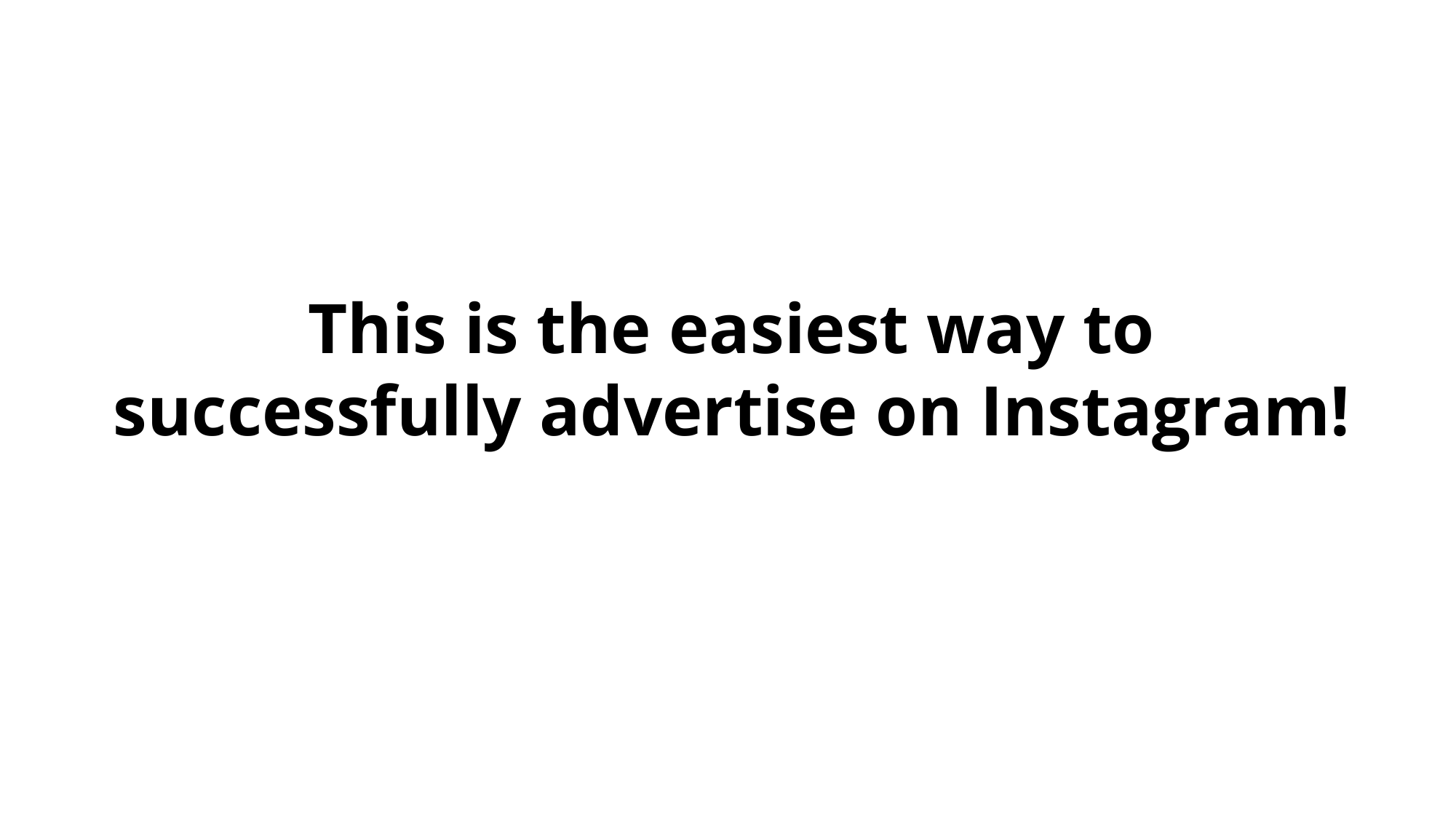

This is the easiest way to successfully advertise on Instagram!